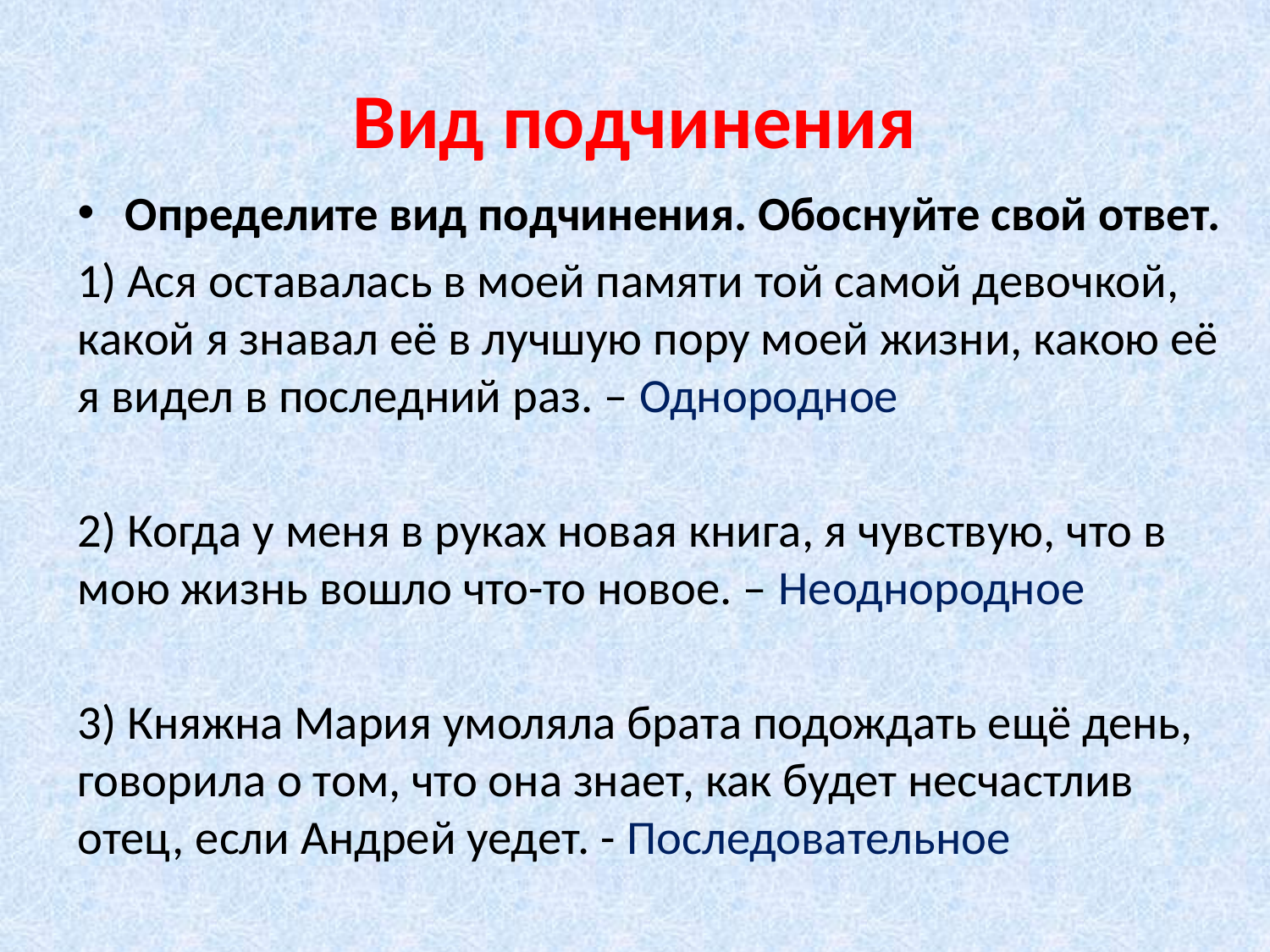

# Вид подчинения
Определите вид подчинения. Обоснуйте свой ответ.
1) Ася оставалась в моей памяти той самой девочкой, какой я знавал её в лучшую пору моей жизни, какою её я видел в последний раз. – Однородное

2) Когда у меня в руках новая книга, я чувствую, что в мою жизнь вошло что-то новое. – Неоднородное

3) Княжна Мария умоляла брата подождать ещё день, говорила о том, что она знает, как будет несчастлив отец, если Андрей уедет. - Последовательное